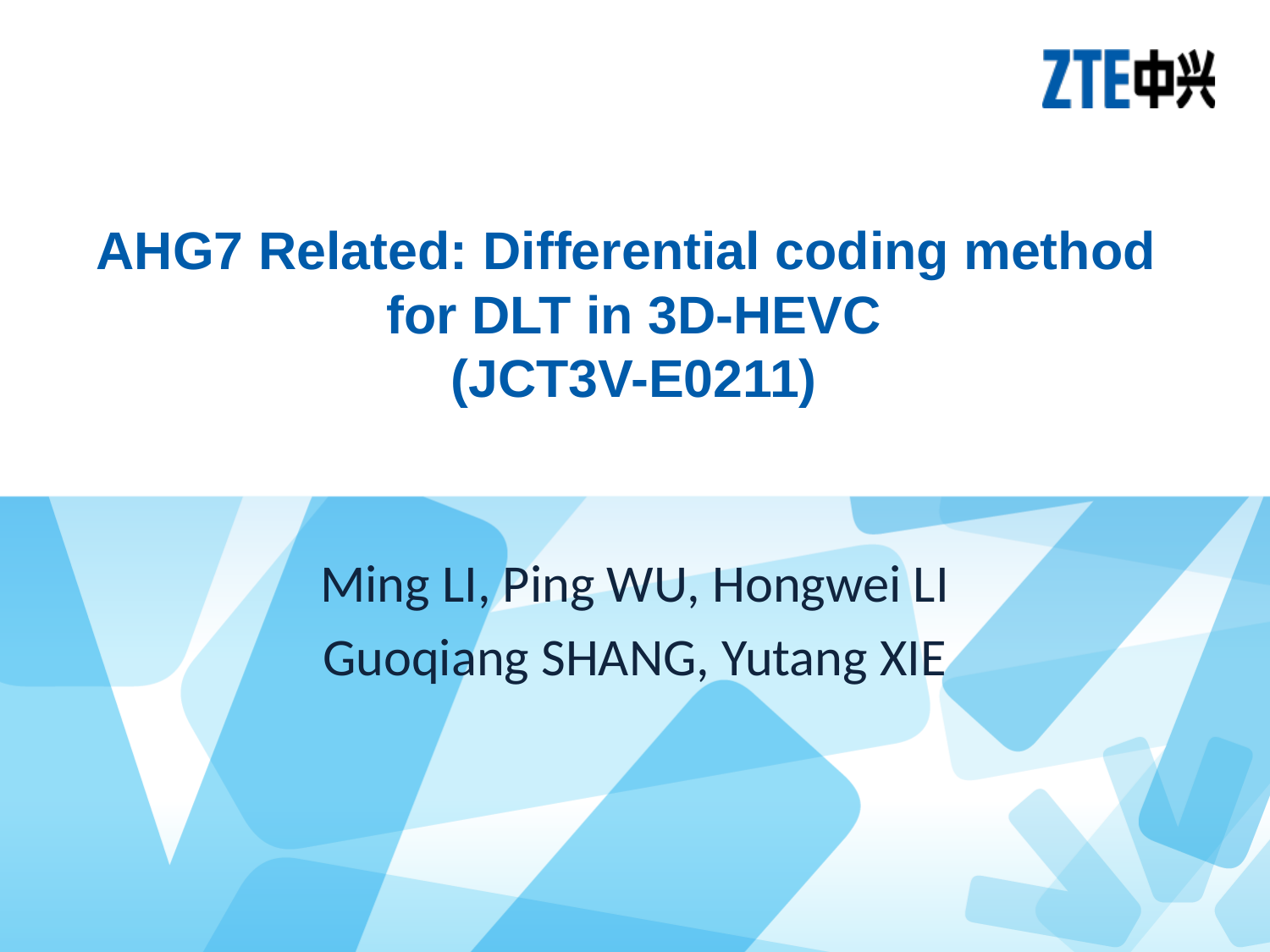

# AHG7 Related: Differential coding method for DLT in 3D-HEVC (JCT3V-E0211)
Ming LI, Ping WU, Hongwei LI
Guoqiang SHANG, Yutang XIE